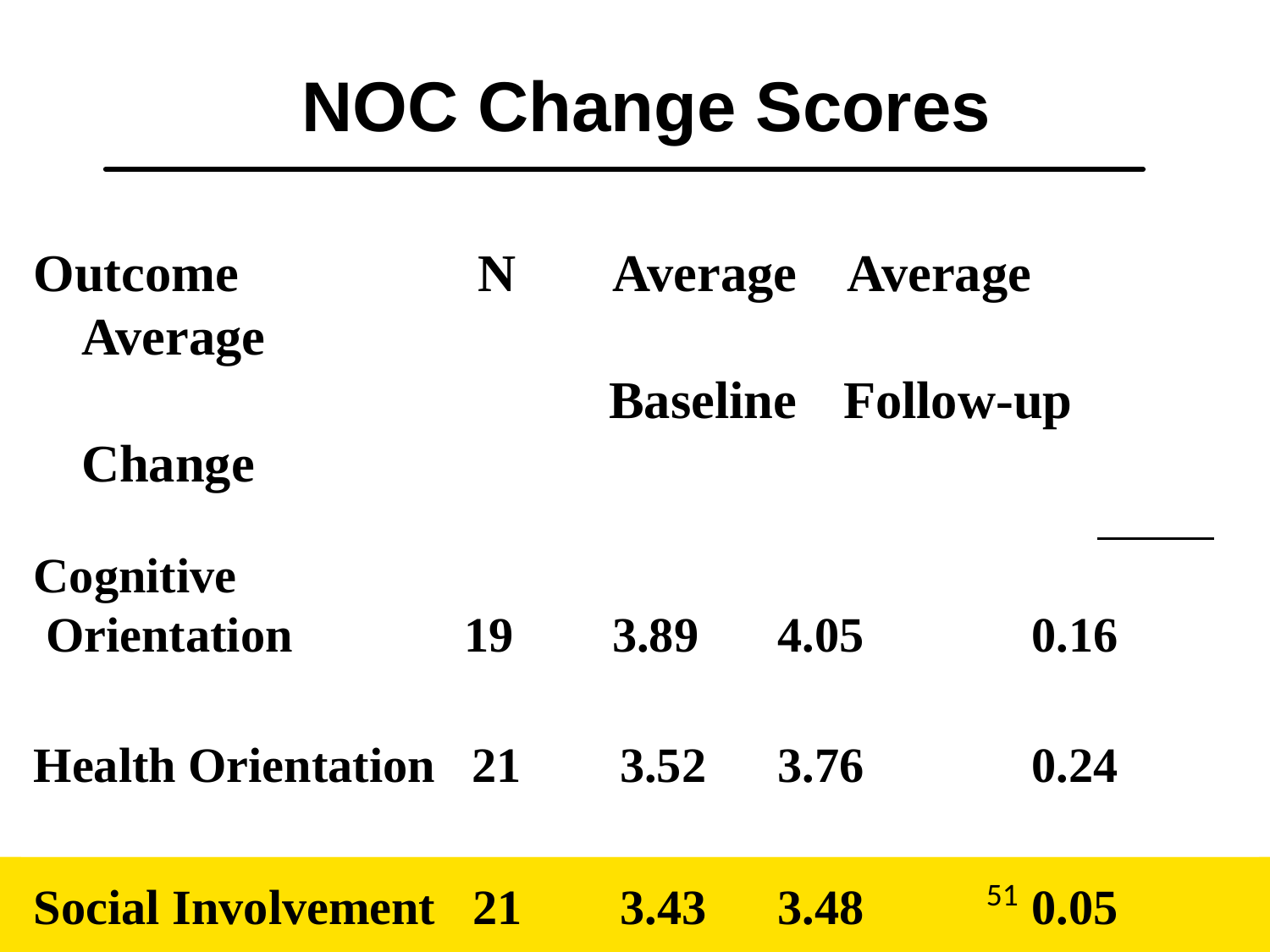

# NOC Change Scores
Outcome                  N	  Average    Average    Average
			 	           Baseline	Follow-up	Change

Cognitive
 Orientation              19        3.89	     4.05	     0.16

Health Orientation   21        3.52	     3.76	     0.24

Social Involvement   21        3.43	     3.48	     0.05

51